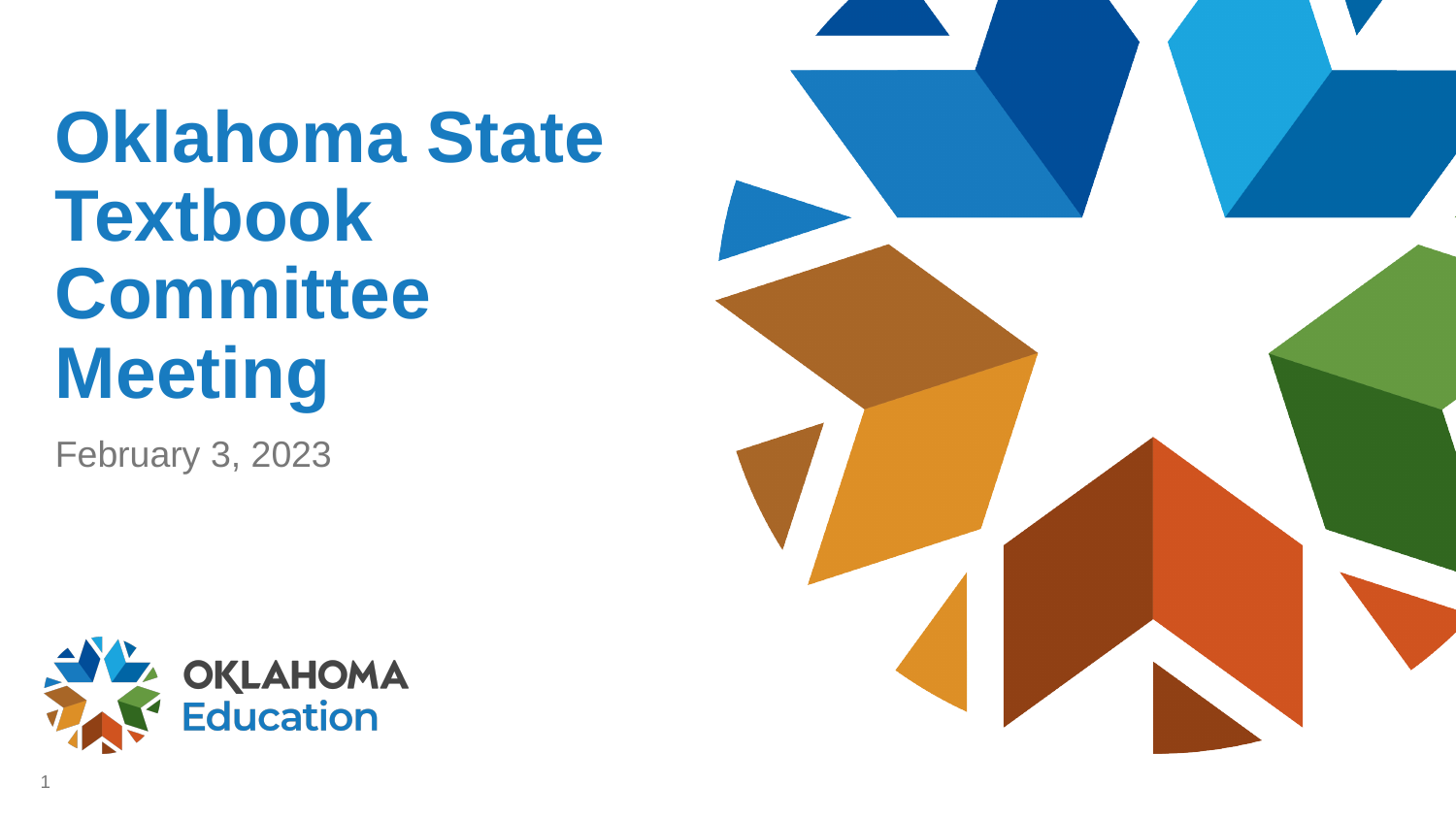

# Oklahoma State Textbook Committee Meeting
February 3, 2023